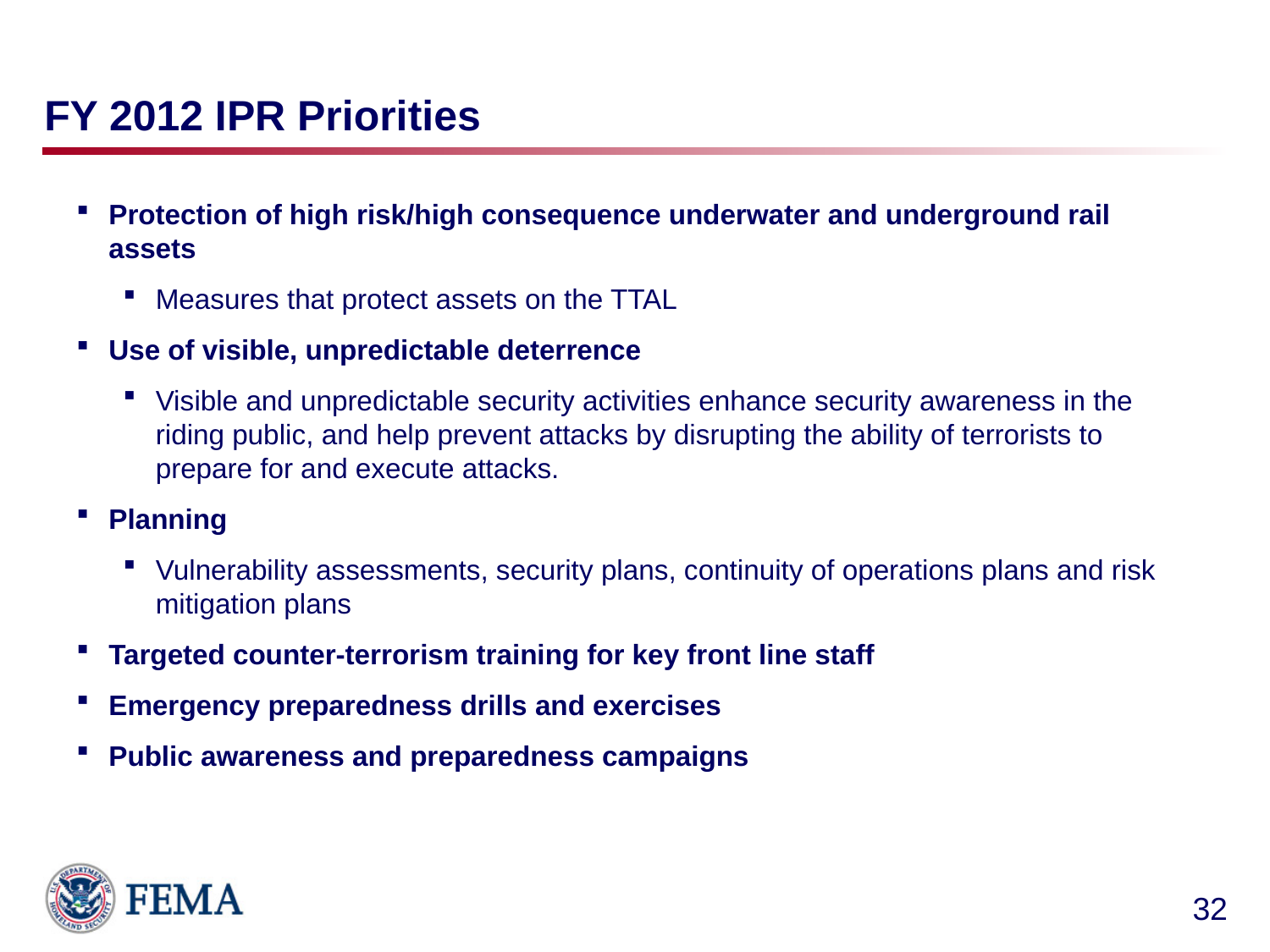

# FY 2012 IPR Priorities
Protection of high risk/high consequence underwater and underground rail assets
Measures that protect assets on the TTAL
Use of visible, unpredictable deterrence
Visible and unpredictable security activities enhance security awareness in the riding public, and help prevent attacks by disrupting the ability of terrorists to prepare for and execute attacks.
Planning
Vulnerability assessments, security plans, continuity of operations plans and risk mitigation plans
Targeted counter-terrorism training for key front line staff
Emergency preparedness drills and exercises
Public awareness and preparedness campaigns
32